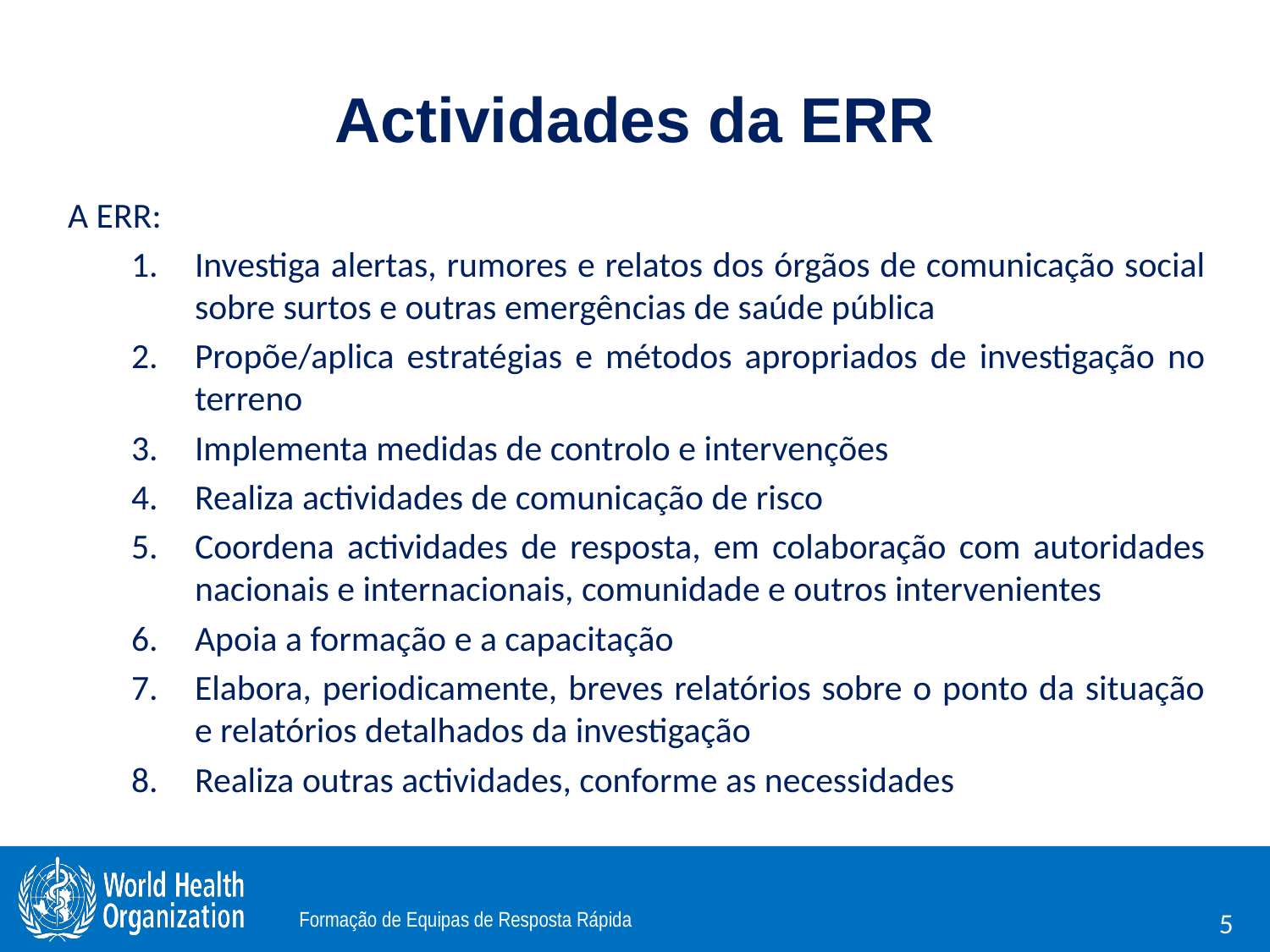

# Actividades da ERR
A ERR:
Investiga alertas, rumores e relatos dos órgãos de comunicação social sobre surtos e outras emergências de saúde pública
Propõe/aplica estratégias e métodos apropriados de investigação no terreno
Implementa medidas de controlo e intervenções
Realiza actividades de comunicação de risco
Coordena actividades de resposta, em colaboração com autoridades nacionais e internacionais, comunidade e outros intervenientes
Apoia a formação e a capacitação
Elabora, periodicamente, breves relatórios sobre o ponto da situação e relatórios detalhados da investigação
Realiza outras actividades, conforme as necessidades